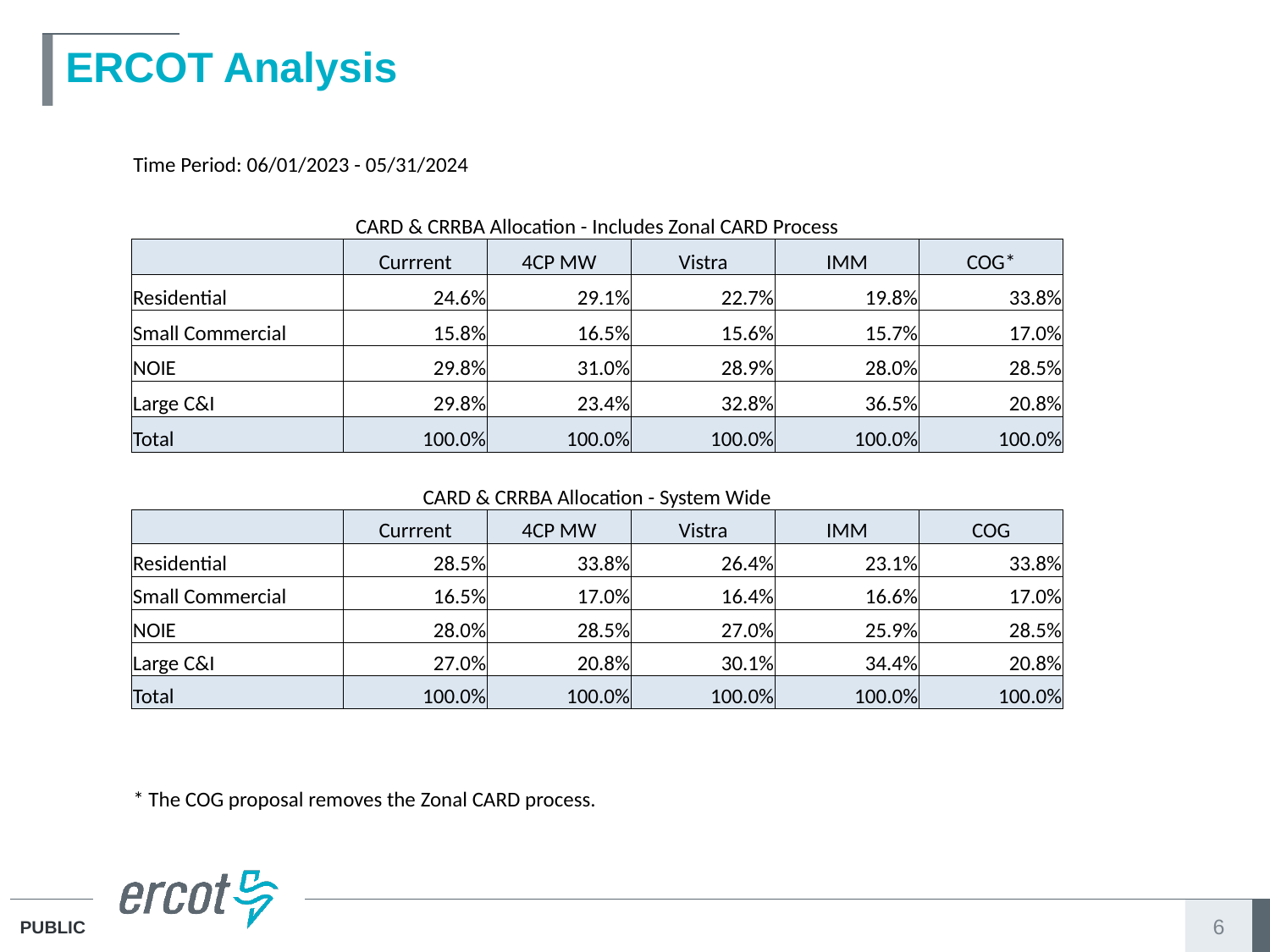

# ERCOT Analysis
Time Period: 06/01/2023 - 05/31/2024
| CARD & CRRBA Allocation - Includes Zonal CARD Process |  |  |  |  |  |
| --- | --- | --- | --- | --- | --- |
|  | Currrent | 4CP MW | Vistra | IMM | COG\* |
| Residential | 24.6% | 29.1% | 22.7% | 19.8% | 33.8% |
| Small Commercial | 15.8% | 16.5% | 15.6% | 15.7% | 17.0% |
| NOIE | 29.8% | 31.0% | 28.9% | 28.0% | 28.5% |
| Large C&I | 29.8% | 23.4% | 32.8% | 36.5% | 20.8% |
| Total | 100.0% | 100.0% | 100.0% | 100.0% | 100.0% |
| CARD & CRRBA Allocation - System Wide |  |  |  |  |  |
| --- | --- | --- | --- | --- | --- |
|  | Currrent | 4CP MW | Vistra | IMM | COG |
| Residential | 28.5% | 33.8% | 26.4% | 23.1% | 33.8% |
| Small Commercial | 16.5% | 17.0% | 16.4% | 16.6% | 17.0% |
| NOIE | 28.0% | 28.5% | 27.0% | 25.9% | 28.5% |
| Large C&I | 27.0% | 20.8% | 30.1% | 34.4% | 20.8% |
| Total | 100.0% | 100.0% | 100.0% | 100.0% | 100.0% |
* The COG proposal removes the Zonal CARD process.
6